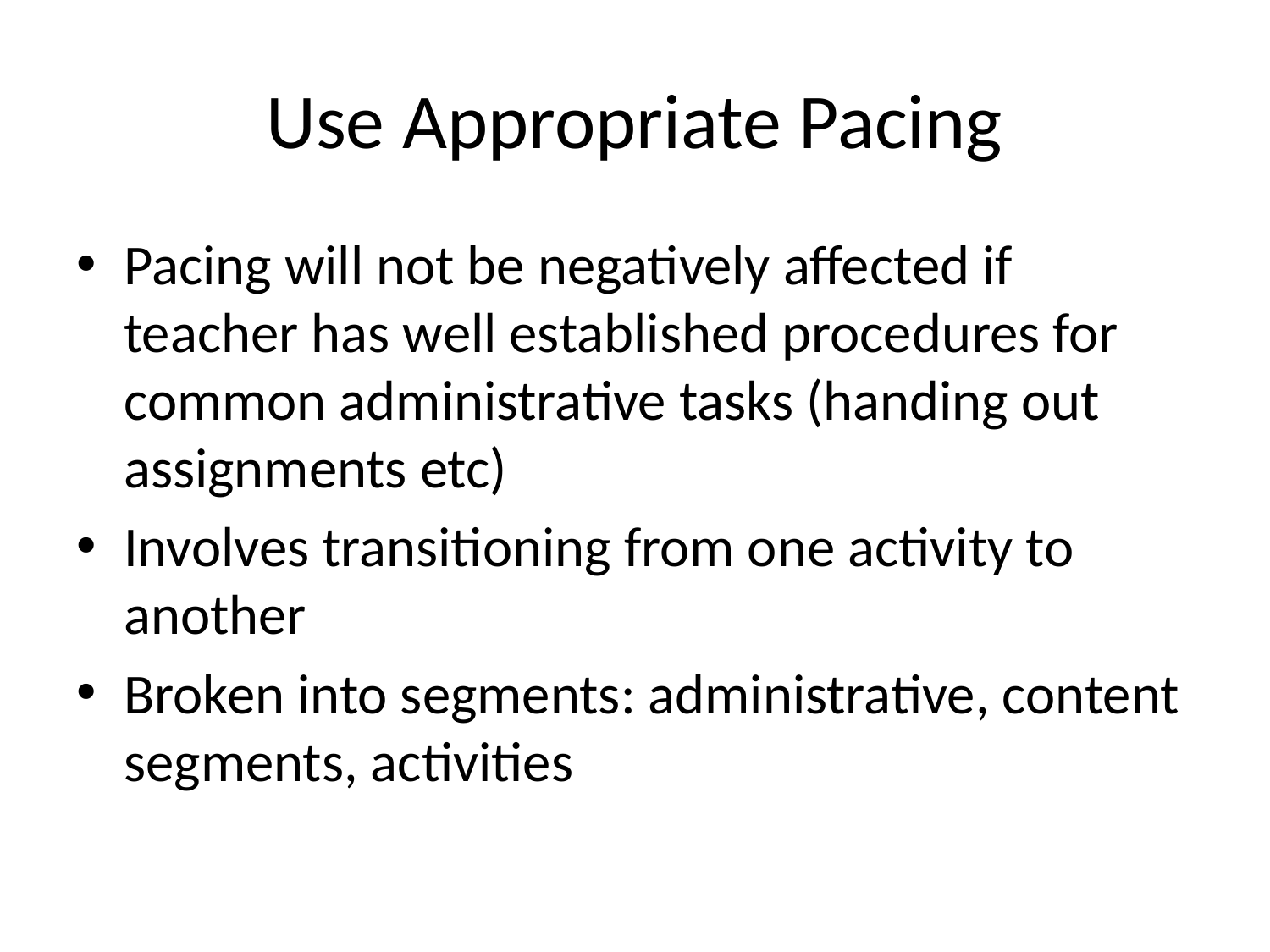

# Use Appropriate Pacing
Pacing will not be negatively affected if teacher has well established procedures for common administrative tasks (handing out assignments etc)
Involves transitioning from one activity to another
Broken into segments: administrative, content segments, activities